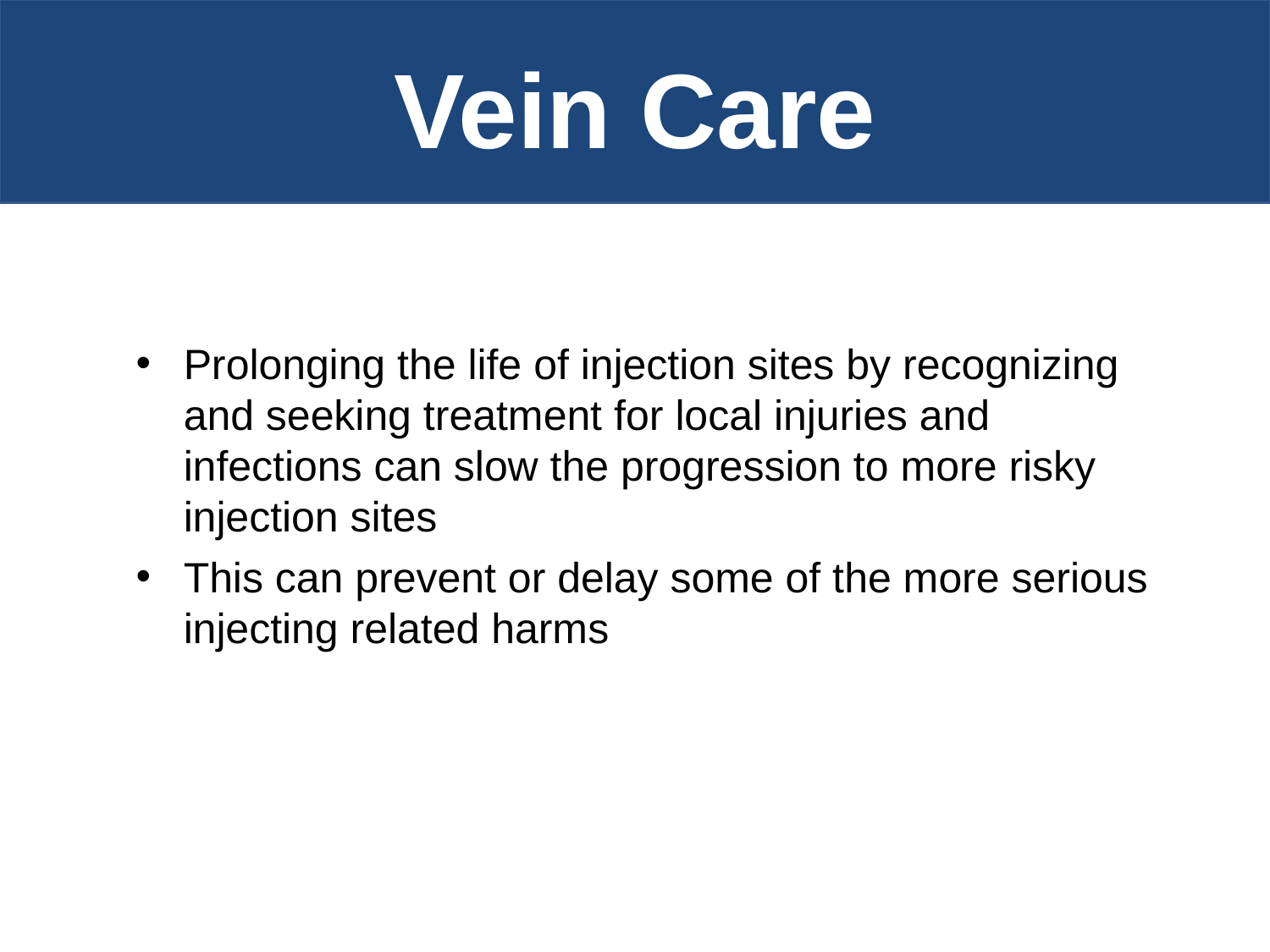

# Vein Care
Prolonging the life of injection sites by recognizing and seeking treatment for local injuries and infections can slow the progression to more risky injection sites
This can prevent or delay some of the more serious injecting related harms